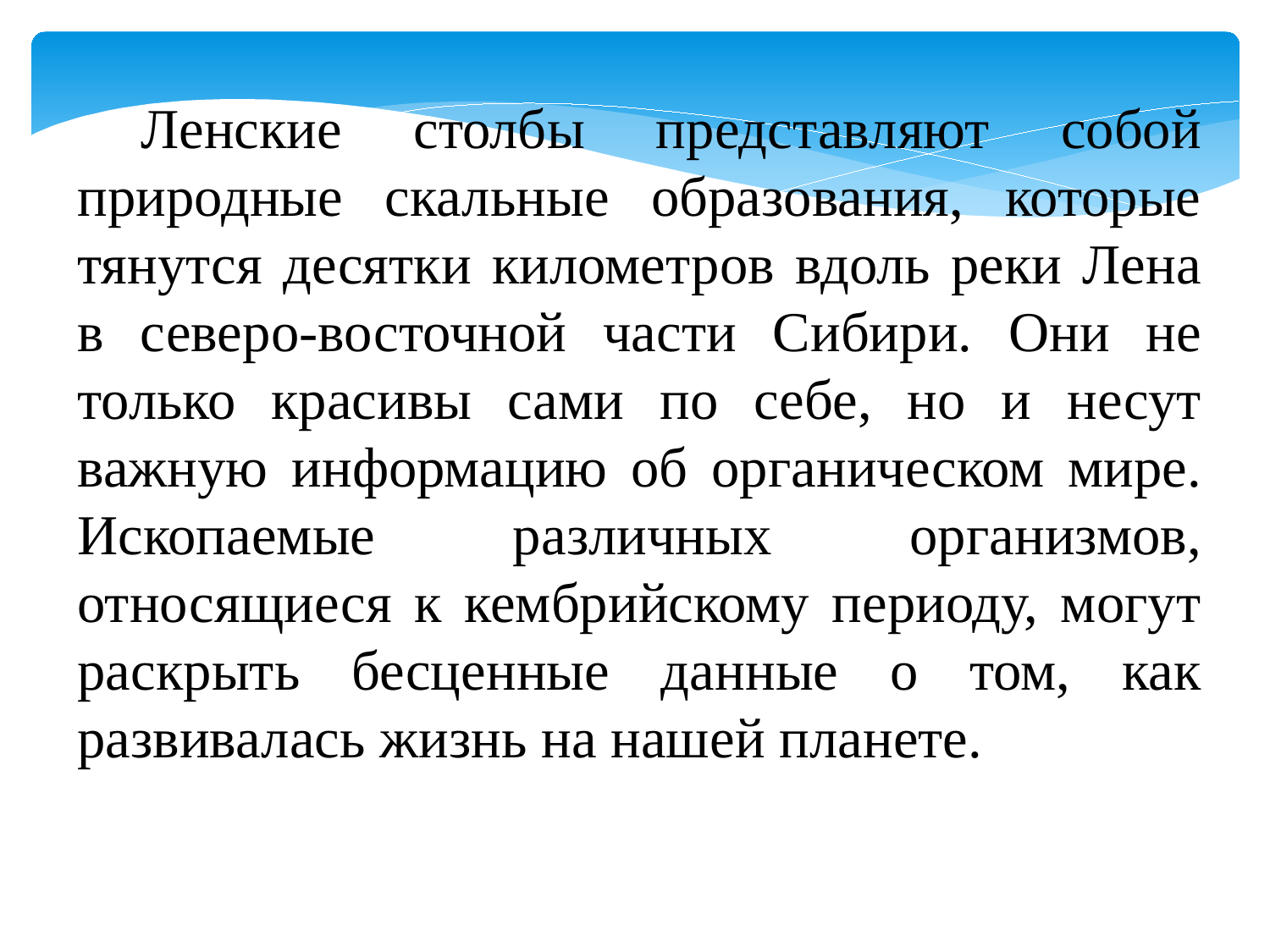

Ленские столбы представляют собой природные скальные образования, которые тянутся десятки километров вдоль реки Лена в северо-восточной части Сибири. Они не только красивы сами по себе, но и несут важную информацию об органическом мире. Ископаемые различных организмов, относящиеся к кембрийскому периоду, могут раскрыть бесценные данные о том, как развивалась жизнь на нашей планете.